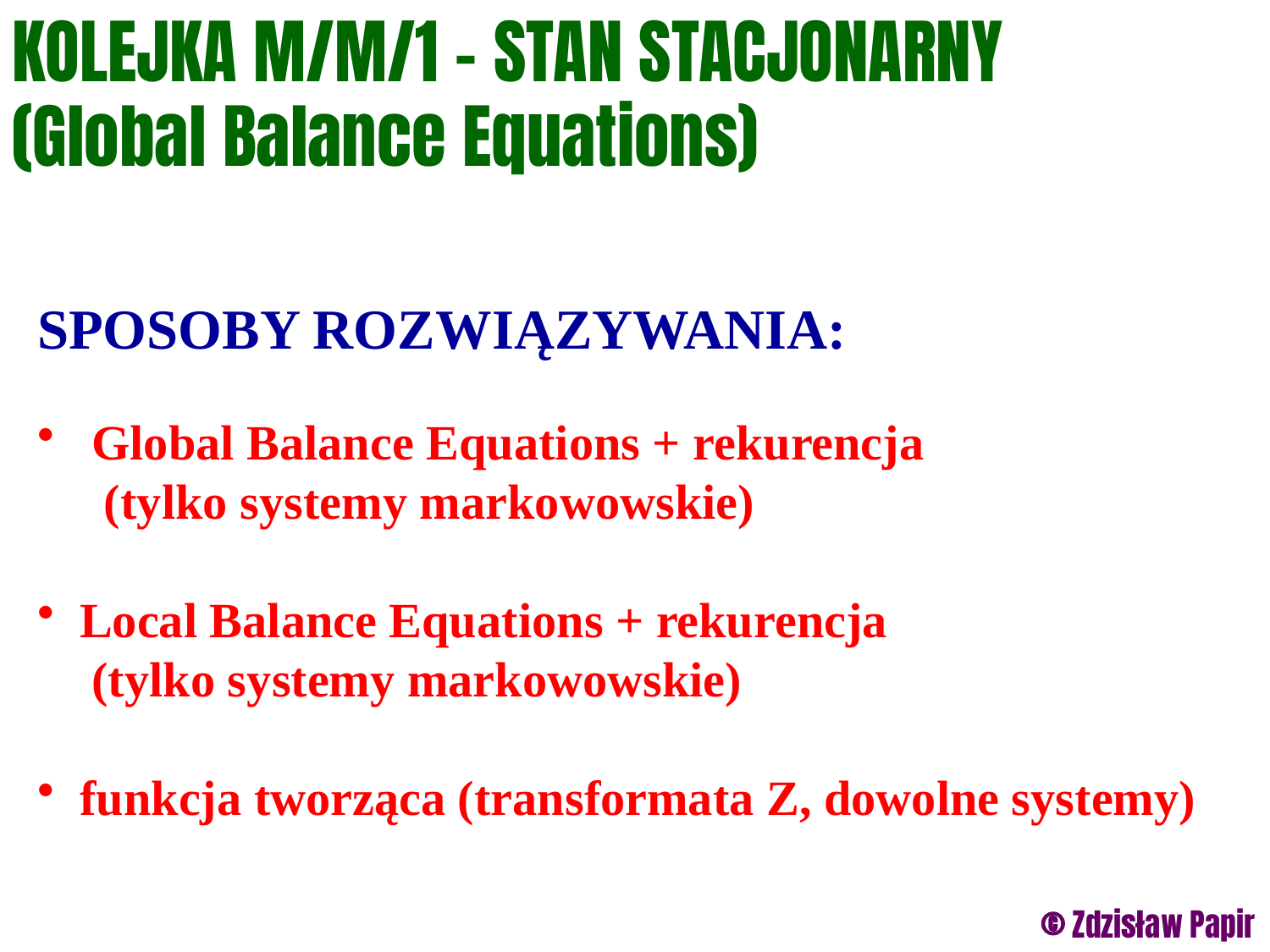

KOLEJKA M/M/1 - STAN STACJONARNY
(Global Balance Equations)
SPOSOBY ROZWIĄZYWANIA:

  Global Balance Equations + rekurencja
   (tylko systemy markowowskie)

 Local Balance Equations + rekurencja
  (tylko systemy markowowskie)

 funkcja tworząca (transformata Z, dowolne systemy)
8
© Zdzisław Papir